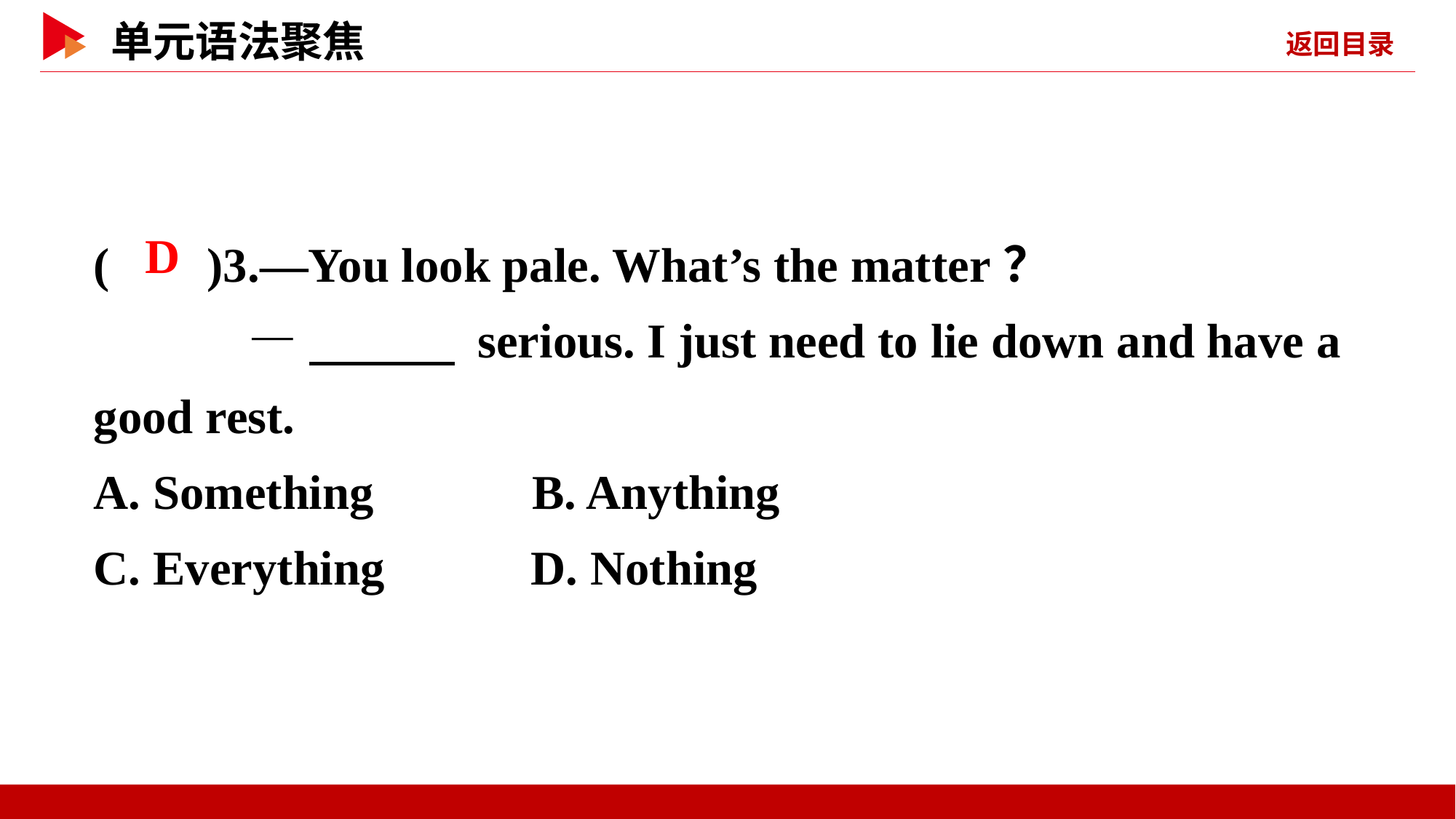

(        )3.—You look pale. What’s the matter？
              —　　　 serious. I just need to lie down and have a good rest.
A. Something             B. Anything
C. Everything            D. Nothing
   D